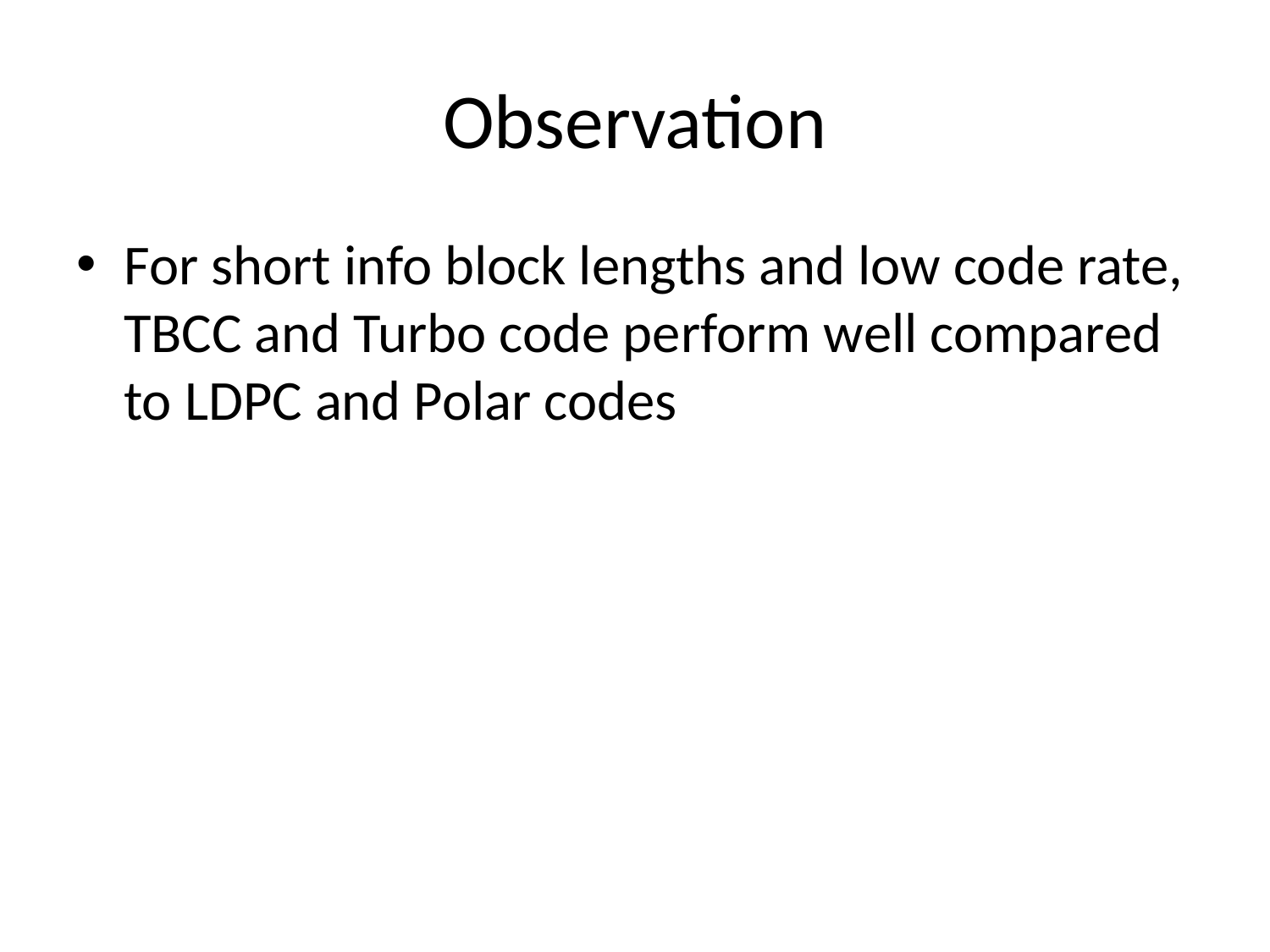

# Observation
For short info block lengths and low code rate, TBCC and Turbo code perform well compared to LDPC and Polar codes